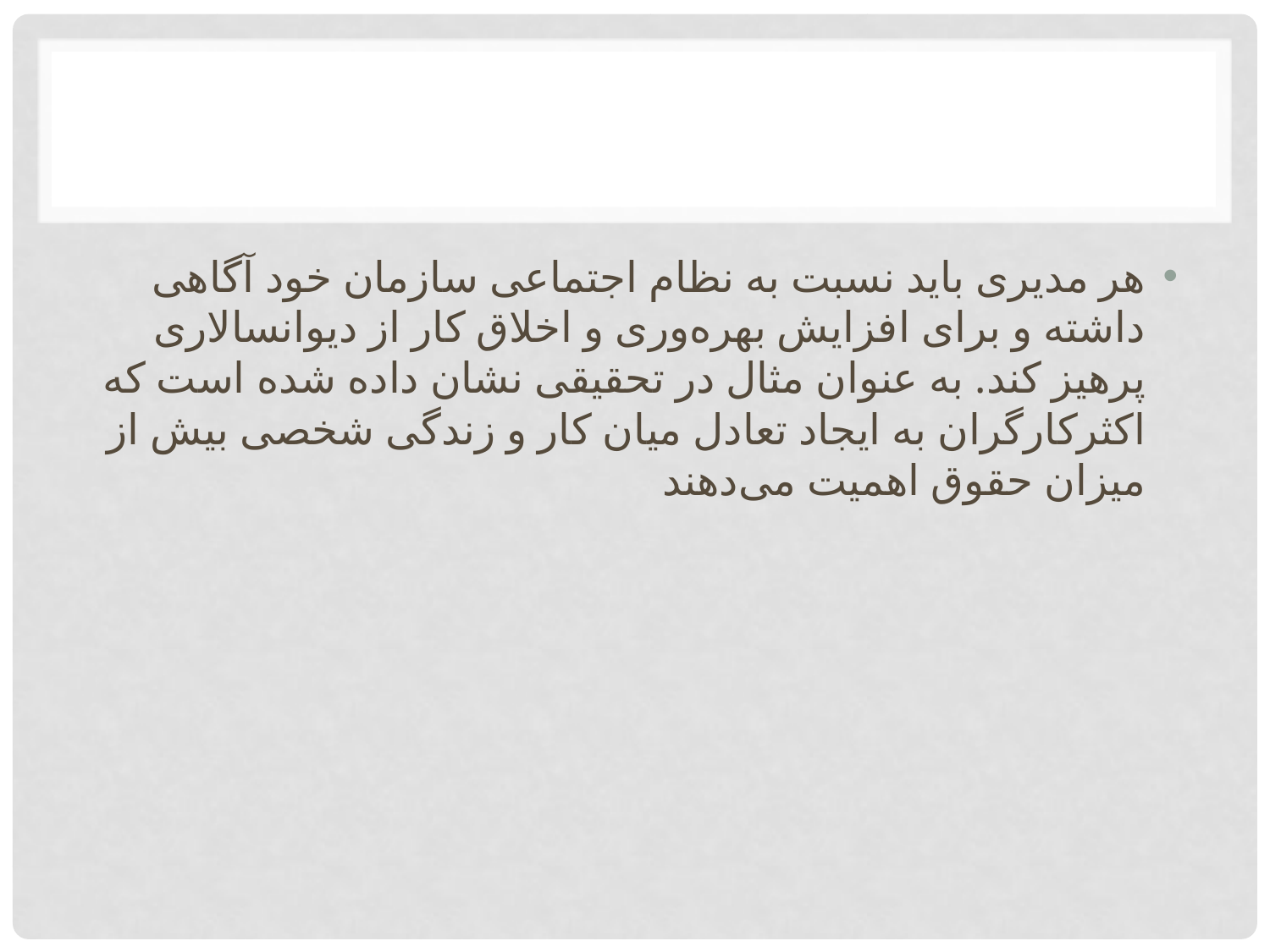

هر مدیری باید نسبت به نظام اجتماعی سازمان خود آگاهی داشته و برای افزایش بهره‌وری و اخلاق کار از دیوانسالاری پرهیز کند. به عنوان مثال در تحقیقی نشان داده شده است که اکثرکارگران به ایجاد تعادل میان کار و زندگی شخصی بیش از میزان حقوق اهمیت می‌دهند